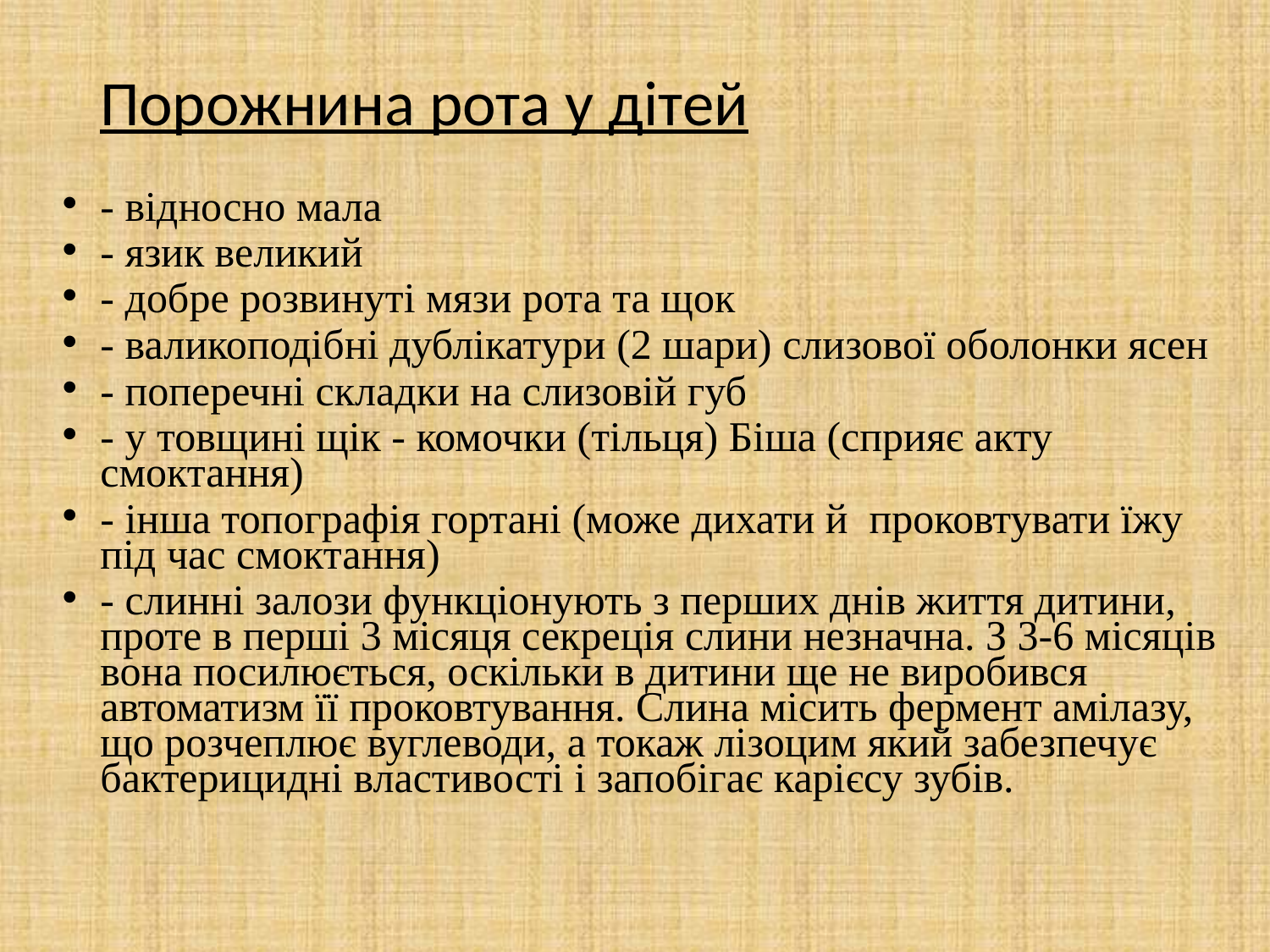

# Порожнина рота у дітей
- відносно мала
- язик великий
- добре розвинуті мязи рота та щок
- валикоподібні дублікатури (2 шари) слизової оболонки ясен
- поперечні складки на слизовій губ
- у товщині щік - комочки (тільця) Біша (сприяє акту смоктання)
- інша топографія гортані (може дихати й  проковтувати їжу під час смоктання)
- слинні залози функціонують з перших днів життя дитини, проте в перші 3 місяця секреція слини незначна. З 3-6 місяців вона посилюється, оскільки в дитини ще не виробився автоматизм її проковтування. Слина місить фермент амілазу, що розчеплює вуглеводи, а токаж лізоцим який забезпечує бактерицидні властивості і запобігає карієсу зубів.